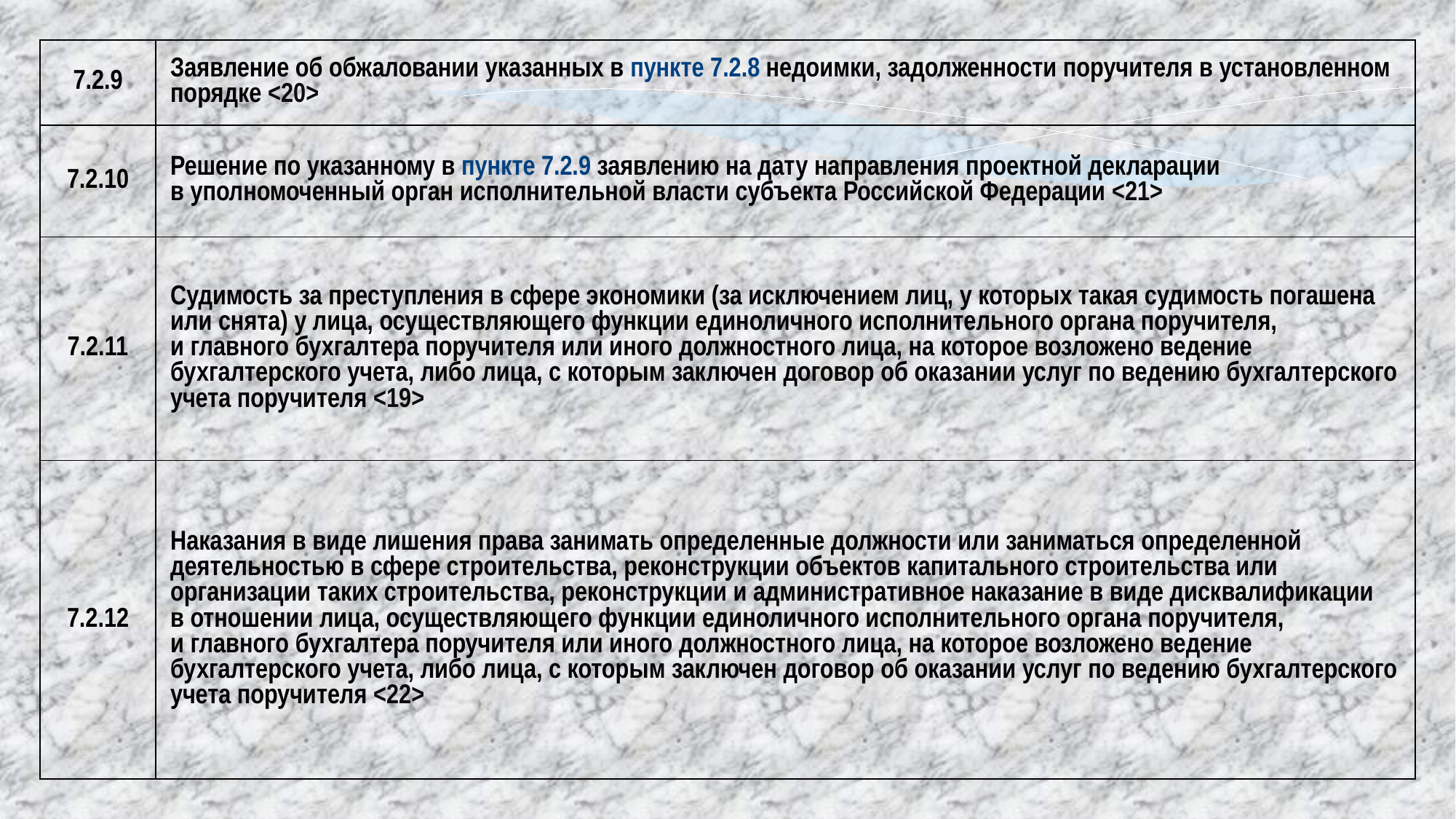

| 7.2.9 | Заявление об обжаловании указанных в пункте 7.2.8 недоимки, задолженности поручителя в установленном порядке <20> |
| --- | --- |
| 7.2.10 | Решение по указанному в пункте 7.2.9 заявлению на дату направления проектной декларации в уполномоченный орган исполнительной власти субъекта Российской Федерации <21> |
| 7.2.11 | Судимость за преступления в сфере экономики (за исключением лиц, у которых такая судимость погашена или снята) у лица, осуществляющего функции единоличного исполнительного органа поручителя, и главного бухгалтера поручителя или иного должностного лица, на которое возложено ведение бухгалтерского учета, либо лица, с которым заключен договор об оказании услуг по ведению бухгалтерского учета поручителя <19> |
| 7.2.12 | Наказания в виде лишения права занимать определенные должности или заниматься определенной деятельностью в сфере строительства, реконструкции объектов капитального строительства или организации таких строительства, реконструкции и административное наказание в виде дисквалификации в отношении лица, осуществляющего функции единоличного исполнительного органа поручителя, и главного бухгалтера поручителя или иного должностного лица, на которое возложено ведение бухгалтерского учета, либо лица, с которым заключен договор об оказании услуг по ведению бухгалтерского учета поручителя <22> |